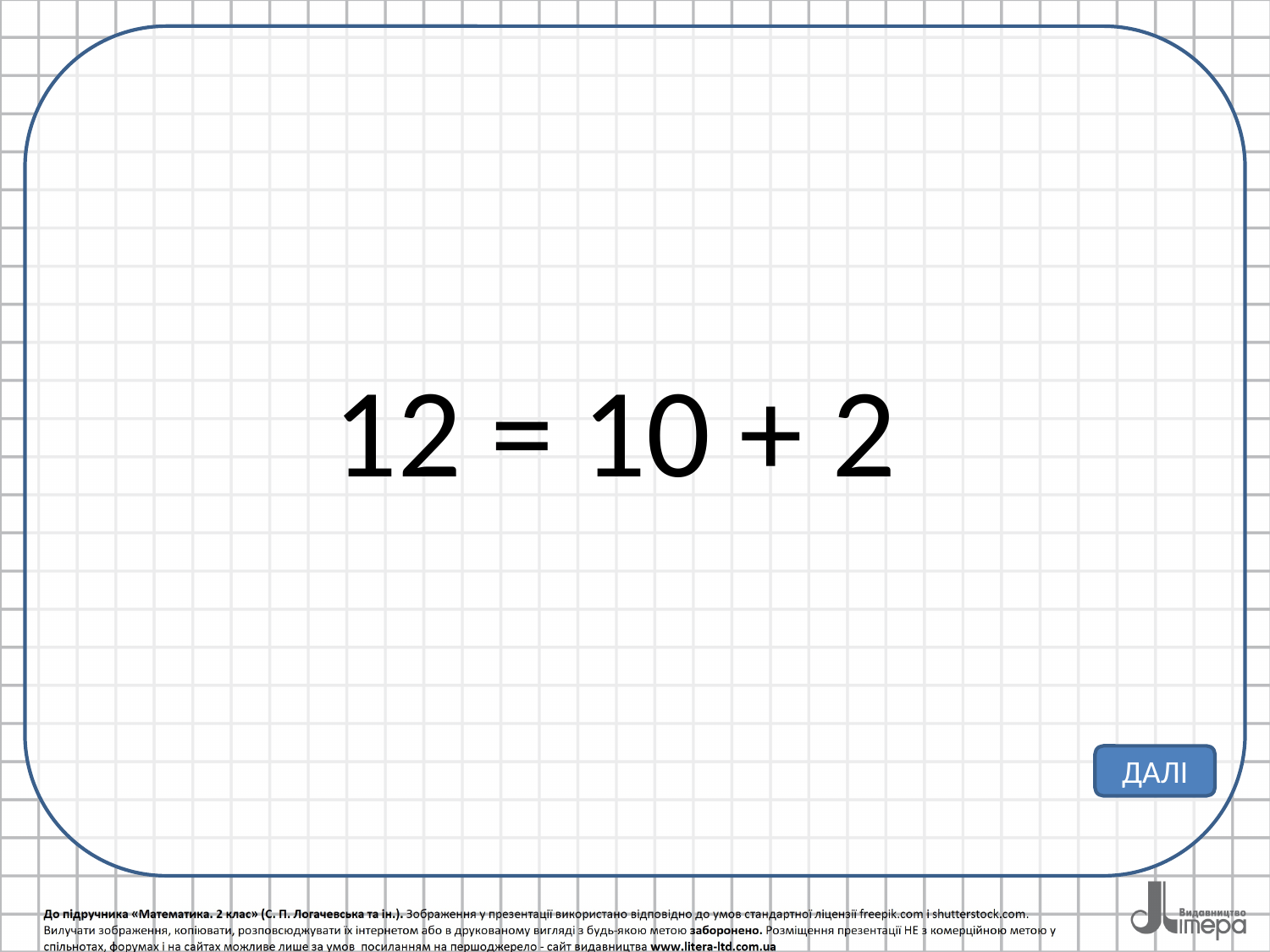

# 12 = 10 + 2
ДАЛІ